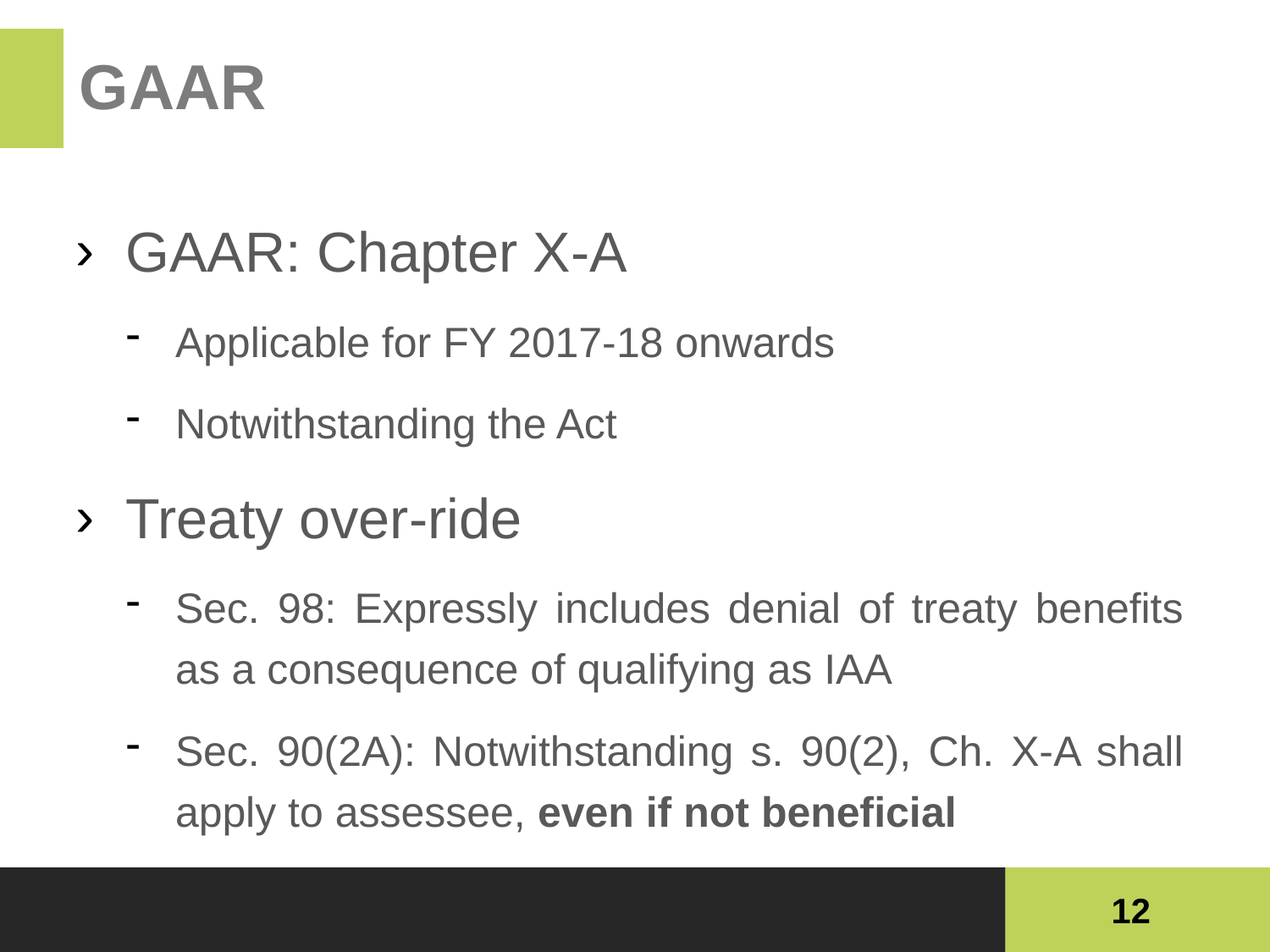

# GAAR
GAAR: Chapter X-A
Applicable for FY 2017-18 onwards
Notwithstanding the Act
Treaty over-ride
Sec. 98: Expressly includes denial of treaty benefits as a consequence of qualifying as IAA
Sec. 90(2A): Notwithstanding s. 90(2), Ch. X-A shall apply to assessee, even if not beneficial